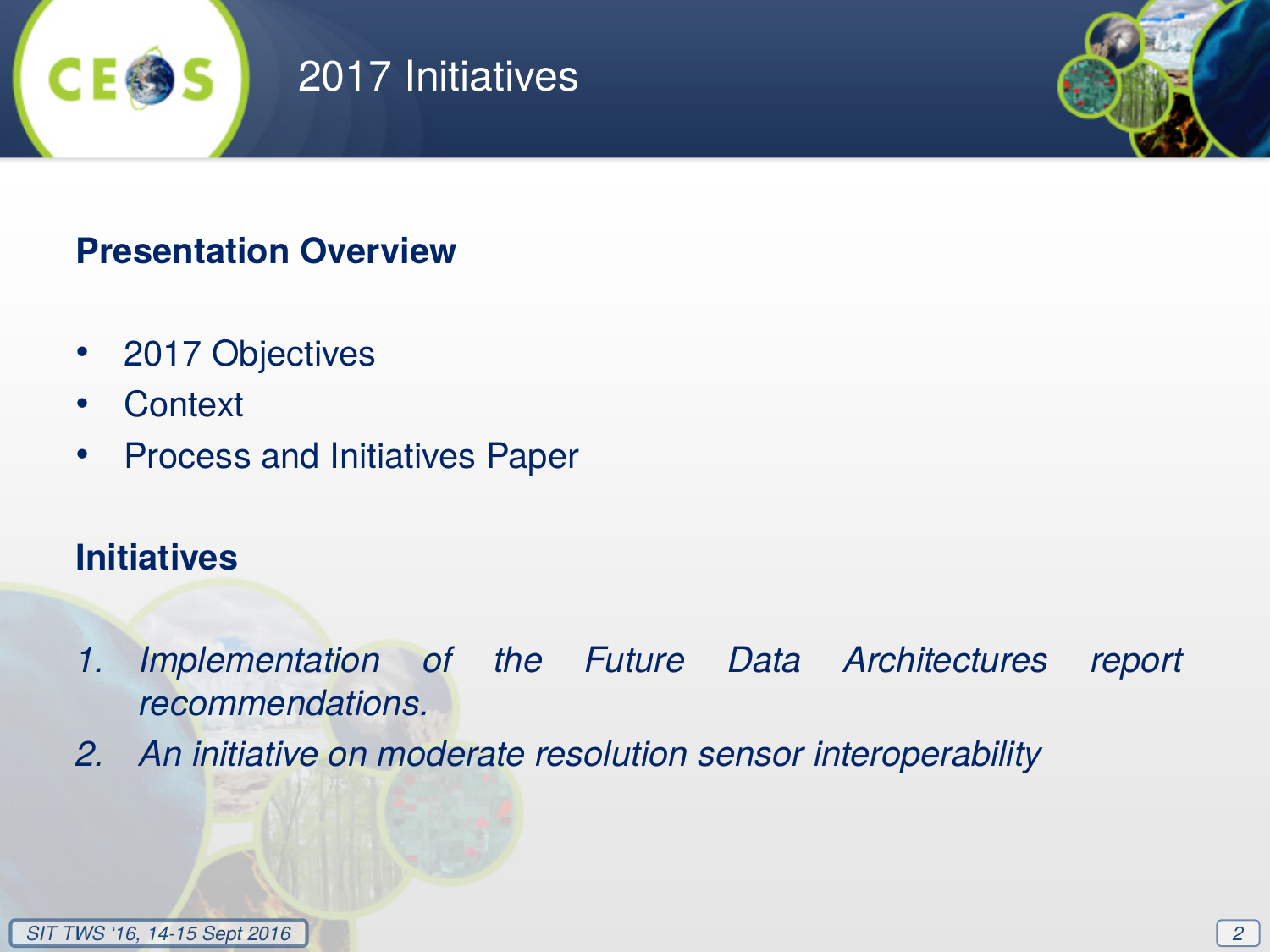

2017 Initiatives
Presentation Overview

2017 Objectives
Context
Process and Initiatives Paper

Initiatives

Implementation of the Future Data Architectures report recommendations.
An initiative on moderate resolution sensor interoperability

2